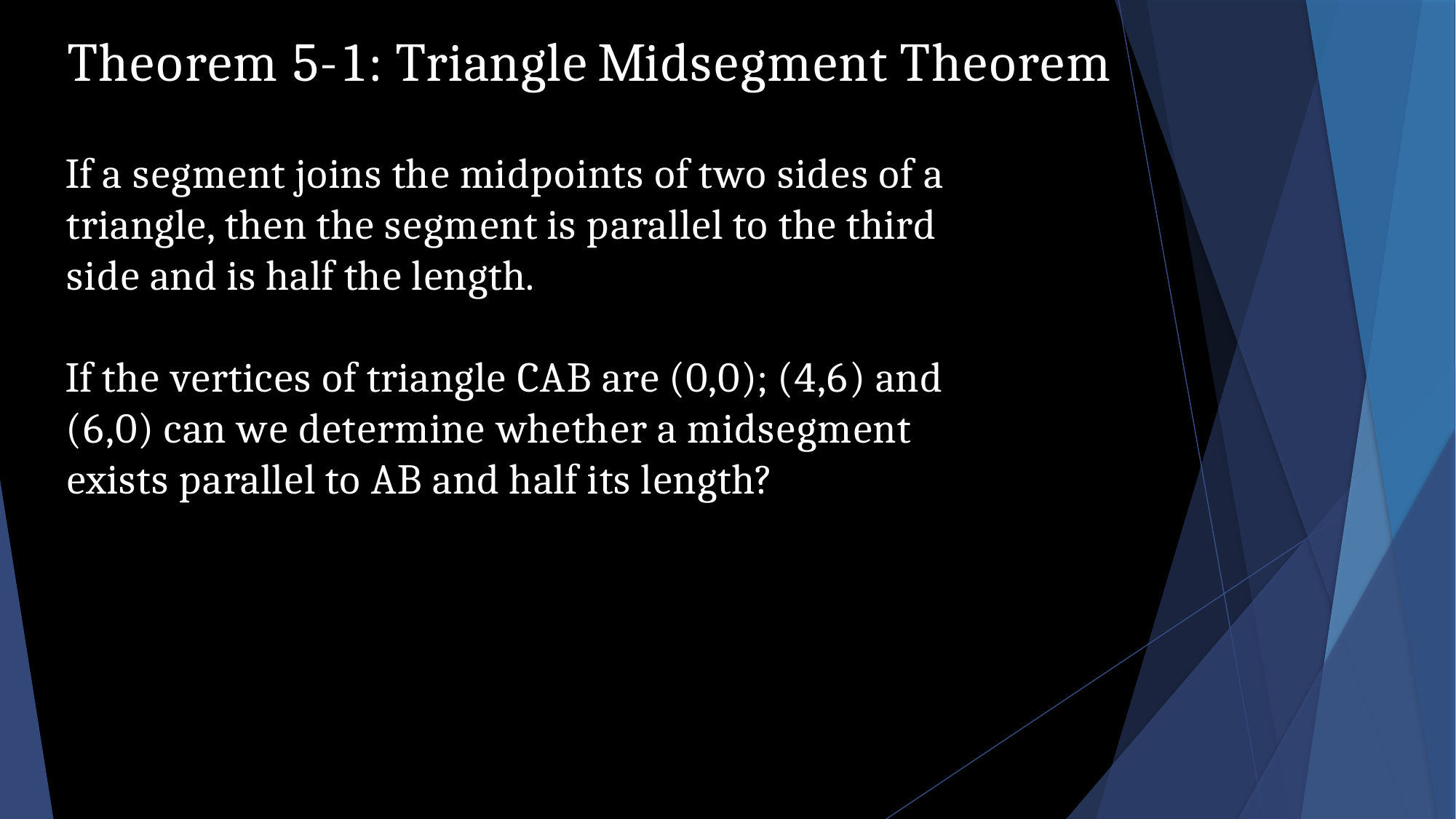

# Theorem 5-1: Triangle Midsegment Theorem
If a segment joins the midpoints of two sides of a triangle, then the segment is parallel to the third side and is half the length.

If the vertices of triangle CAB are (0,0); (4,6) and (6,0) can we determine whether a midsegment exists parallel to AB and half its length?